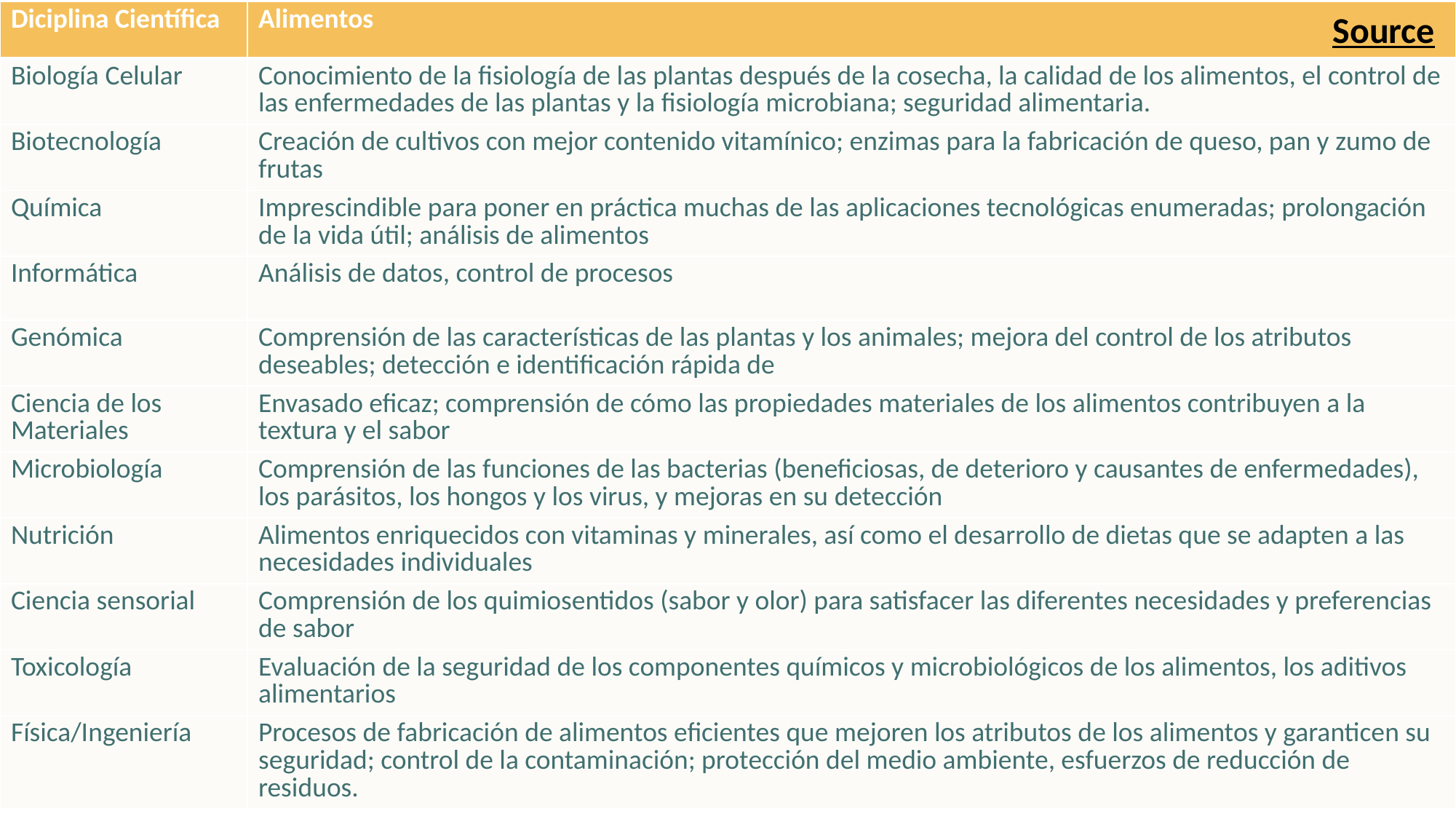

| Diciplina Científica | Alimentos |
| --- | --- |
| Biología Celular | Conocimiento de la fisiología de las plantas después de la cosecha, la calidad de los alimentos, el control de las enfermedades de las plantas y la fisiología microbiana; seguridad alimentaria. |
| Biotecnología | Creación de cultivos con mejor contenido vitamínico; enzimas para la fabricación de queso, pan y zumo de frutas |
| Química | Imprescindible para poner en práctica muchas de las aplicaciones tecnológicas enumeradas; prolongación de la vida útil; análisis de alimentos |
| Informática | Análisis de datos, control de procesos |
| Genómica | Comprensión de las características de las plantas y los animales; mejora del control de los atributos deseables; detección e identificación rápida de |
| Ciencia de los Materiales | Envasado eficaz; comprensión de cómo las propiedades materiales de los alimentos contribuyen a la textura y el sabor |
| Microbiología | Comprensión de las funciones de las bacterias (beneficiosas, de deterioro y causantes de enfermedades), los parásitos, los hongos y los virus, y mejoras en su detección |
| Nutrición | Alimentos enriquecidos con vitaminas y minerales, así como el desarrollo de dietas que se adapten a las necesidades individuales |
| Ciencia sensorial | Comprensión de los quimiosentidos (sabor y olor) para satisfacer las diferentes necesidades y preferencias de sabor |
| Toxicología | Evaluación de la seguridad de los componentes químicos y microbiológicos de los alimentos, los aditivos alimentarios |
| Física/Ingeniería | Procesos de fabricación de alimentos eficientes que mejoren los atributos de los alimentos y garanticen su seguridad; control de la contaminación; protección del medio ambiente, esfuerzos de reducción de residuos. |
Source